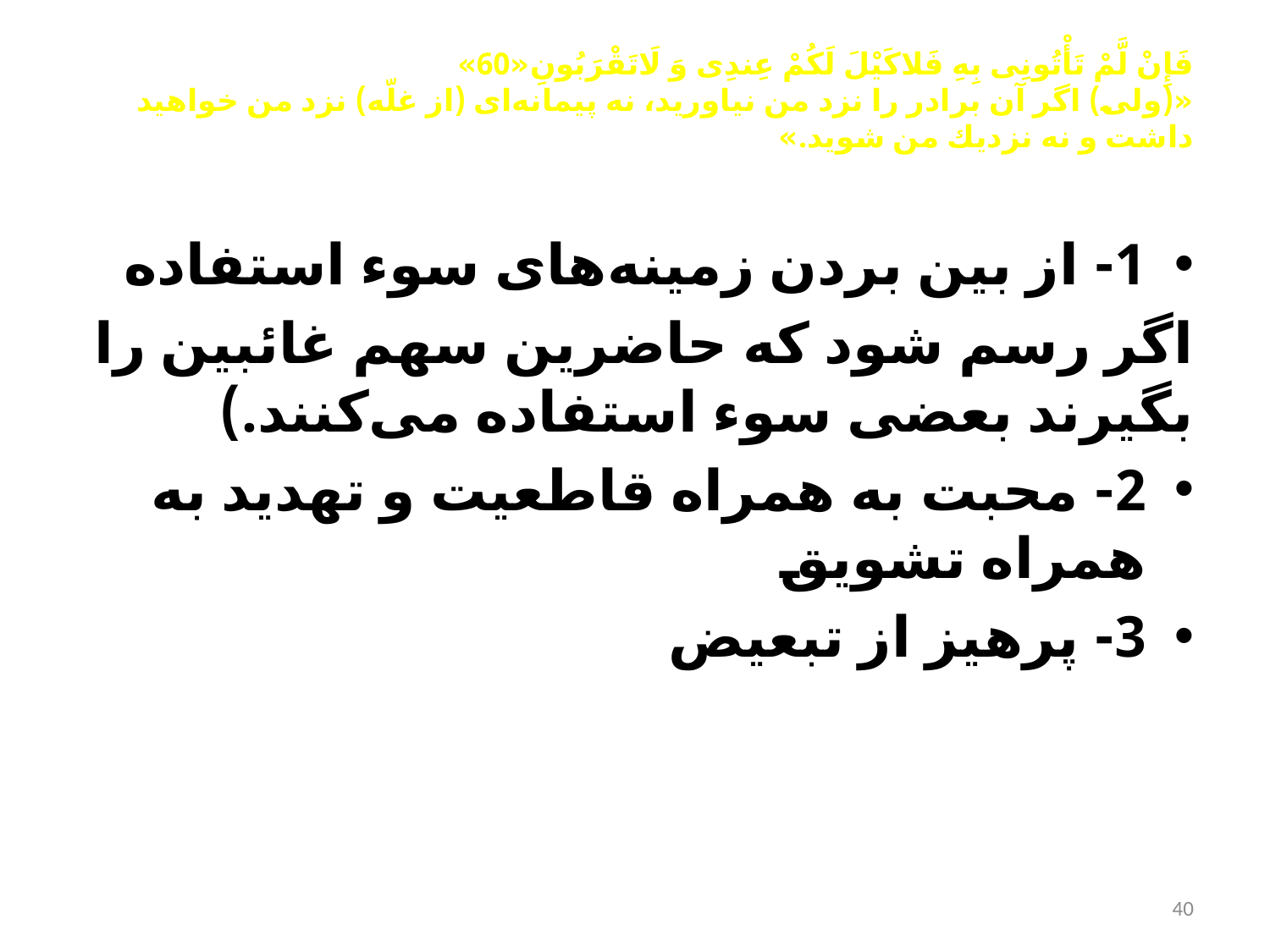

# فَإِنْ لَّمْ تَأْتُونِی بِهِ فَلاكَیْلَ لَكُمْ عِندِی وَ لَاتَقْرَبُونِ«60» «(ولی) اگر آن برادر را نزد من نیاورید، نه پیمانه‌ای (از غلّه) نزد من خواهید داشت و نه نزدیك من شوید.»
1- از بین بردن زمینه‌های سوء استفاده
اگر رسم شود كه حاضرین سهم غائبین را بگیرند بعضی سوء استفاده می‌كنند.)
2- محبت به همراه قاطعیت و تهدید به همراه تشویق
3- پرهیز از تبعیض

40